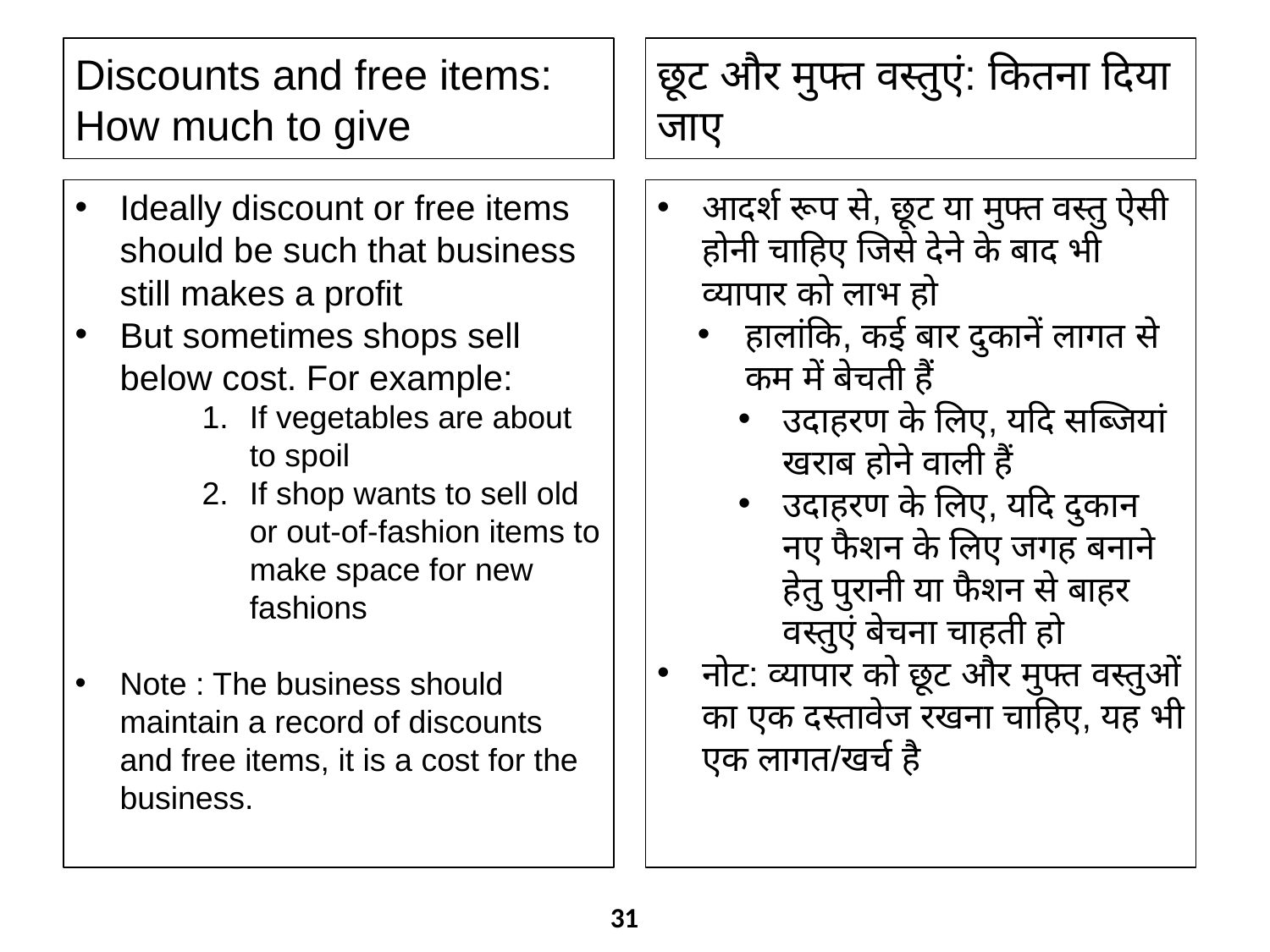

Discounts and free items:  How much to give
छूट और मुफ्त वस्तुएं: कितना दिया जाए
Ideally discount or free items should be such that business still makes a profit
But sometimes shops sell below cost. For example:
If vegetables are about to spoil
If shop wants to sell old or out-of-fashion items to make space for new fashions

Note : The business should maintain a record of discounts and free items, it is a cost for the business.
आदर्श रूप से, छूट या मुफ्त वस्तु ऐसी होनी चाहिए जिसे देने के बाद भी व्यापार को लाभ हो
हालांकि, कई बार दुकानें लागत से कम में बेचती हैं
उदाहरण के लिए, यदि सब्जियां खराब होने वाली हैं
उदाहरण के लिए, यदि दुकान नए फैशन के लिए जगह बनाने हेतु पुरानी या फैशन से बाहर वस्तुएं बेचना चाहती हो
नोट: व्यापार को छूट और मुफ्त वस्तुओं का एक दस्तावेज रखना चाहिए, यह भी एक लागत/खर्च है
31